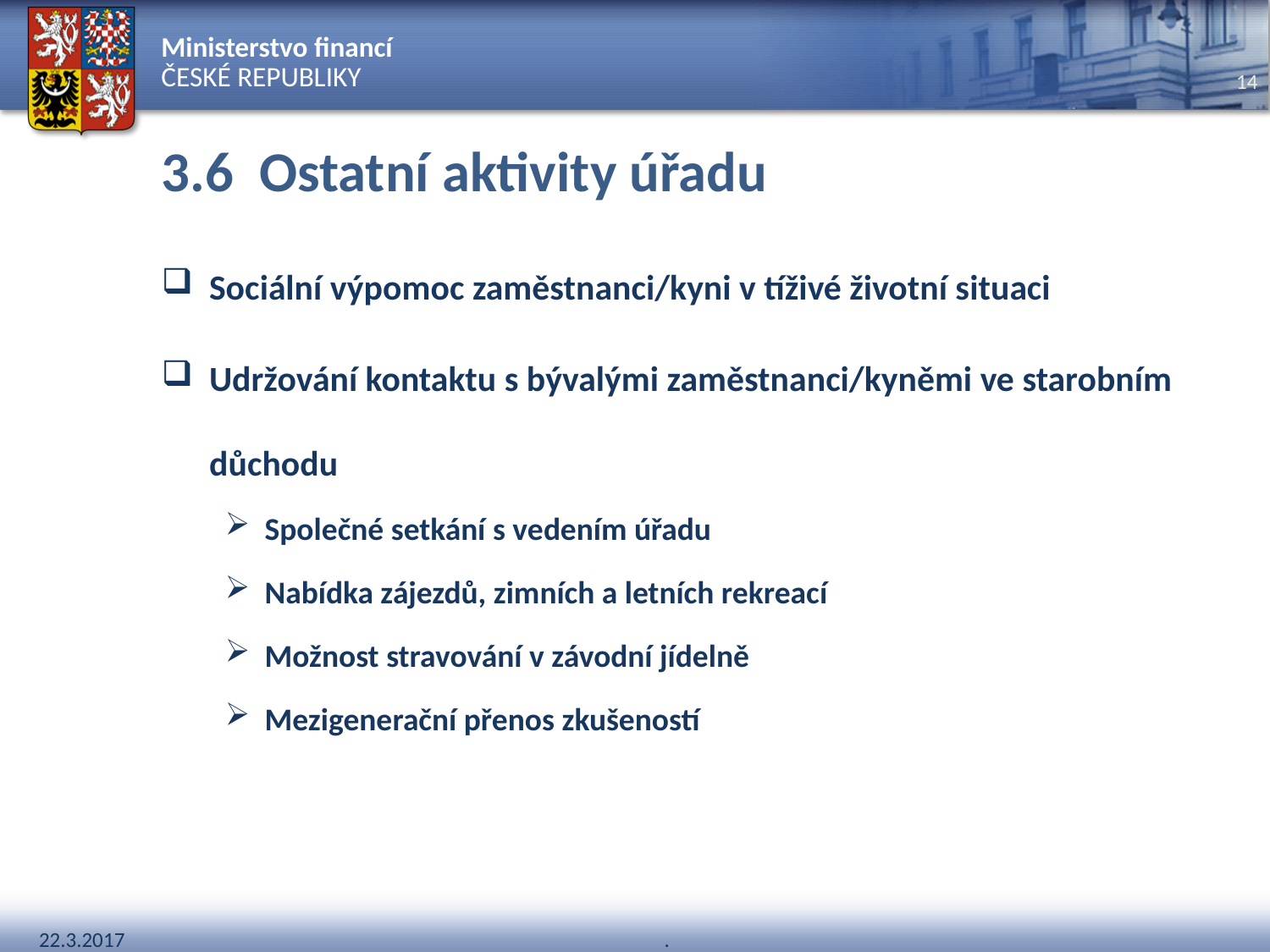

# 3.6  Ostatní aktivity úřadu
Sociální výpomoc zaměstnanci/kyni v tíživé životní situaci
Udržování kontaktu s bývalými zaměstnanci/kyněmi ve starobním důchodu
Společné setkání s vedením úřadu
Nabídka zájezdů, zimních a letních rekreací
Možnost stravování v závodní jídelně
Mezigenerační přenos zkušeností
.